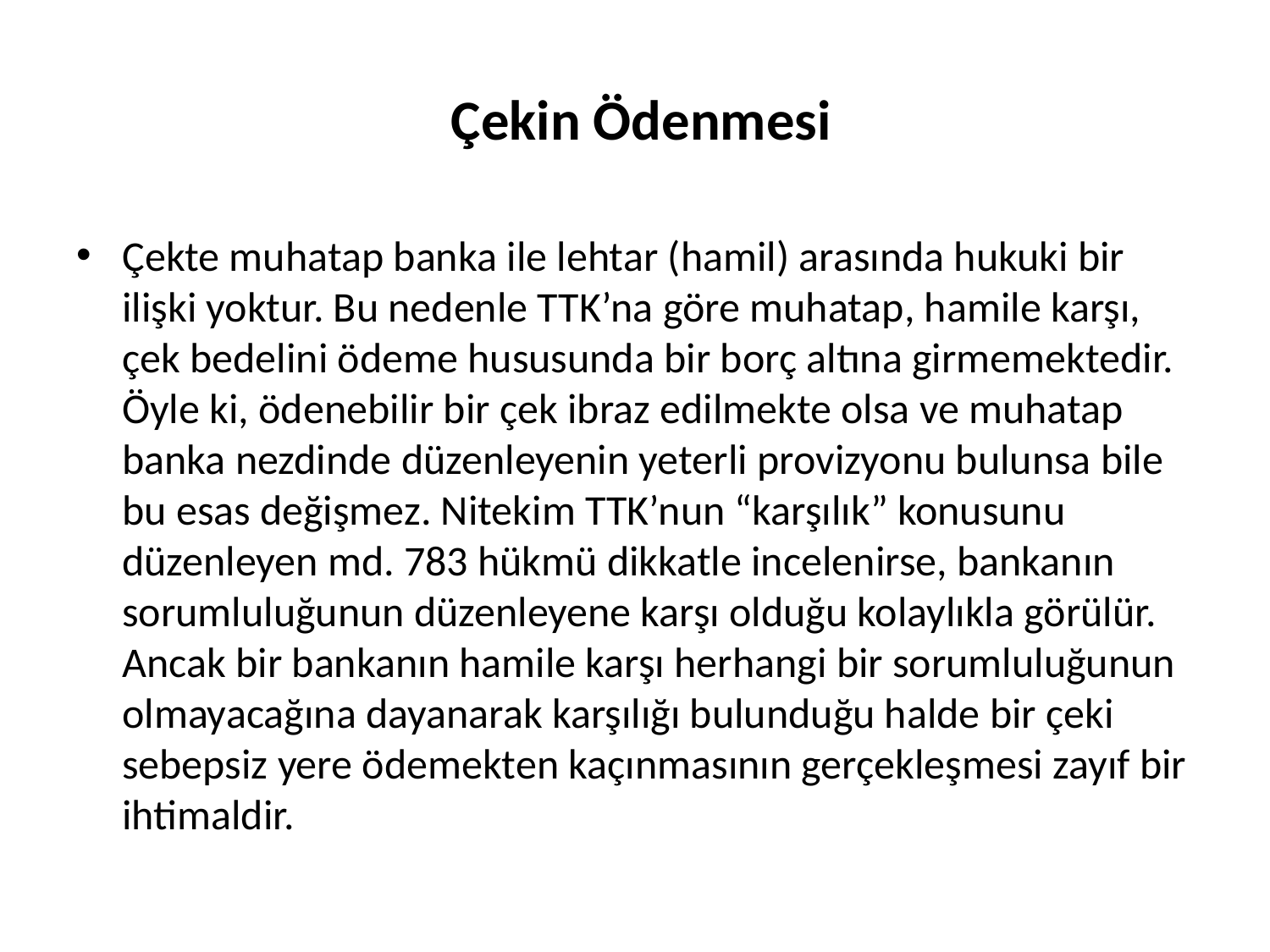

# Çekin Ödenmesi
Çekte muhatap banka ile lehtar (hamil) arasında hukuki bir ilişki yoktur. Bu nedenle TTK’na göre muhatap, hamile karşı, çek bedelini ödeme hususunda bir borç altına girmemektedir. Öyle ki, ödenebilir bir çek ibraz edilmekte olsa ve muhatap banka nezdinde düzenleyenin yeterli provizyonu bulunsa bile bu esas değişmez. Nitekim TTK’nun “karşılık” konusunu düzenleyen md. 783 hükmü dikkatle incelenirse, bankanın sorumluluğunun düzenleyene karşı olduğu kolaylıkla görülür. Ancak bir bankanın hamile karşı herhangi bir sorumluluğunun olmayacağına dayanarak karşılığı bulunduğu halde bir çeki sebepsiz yere ödemekten kaçınmasının gerçekleşmesi zayıf bir ihtimaldir.